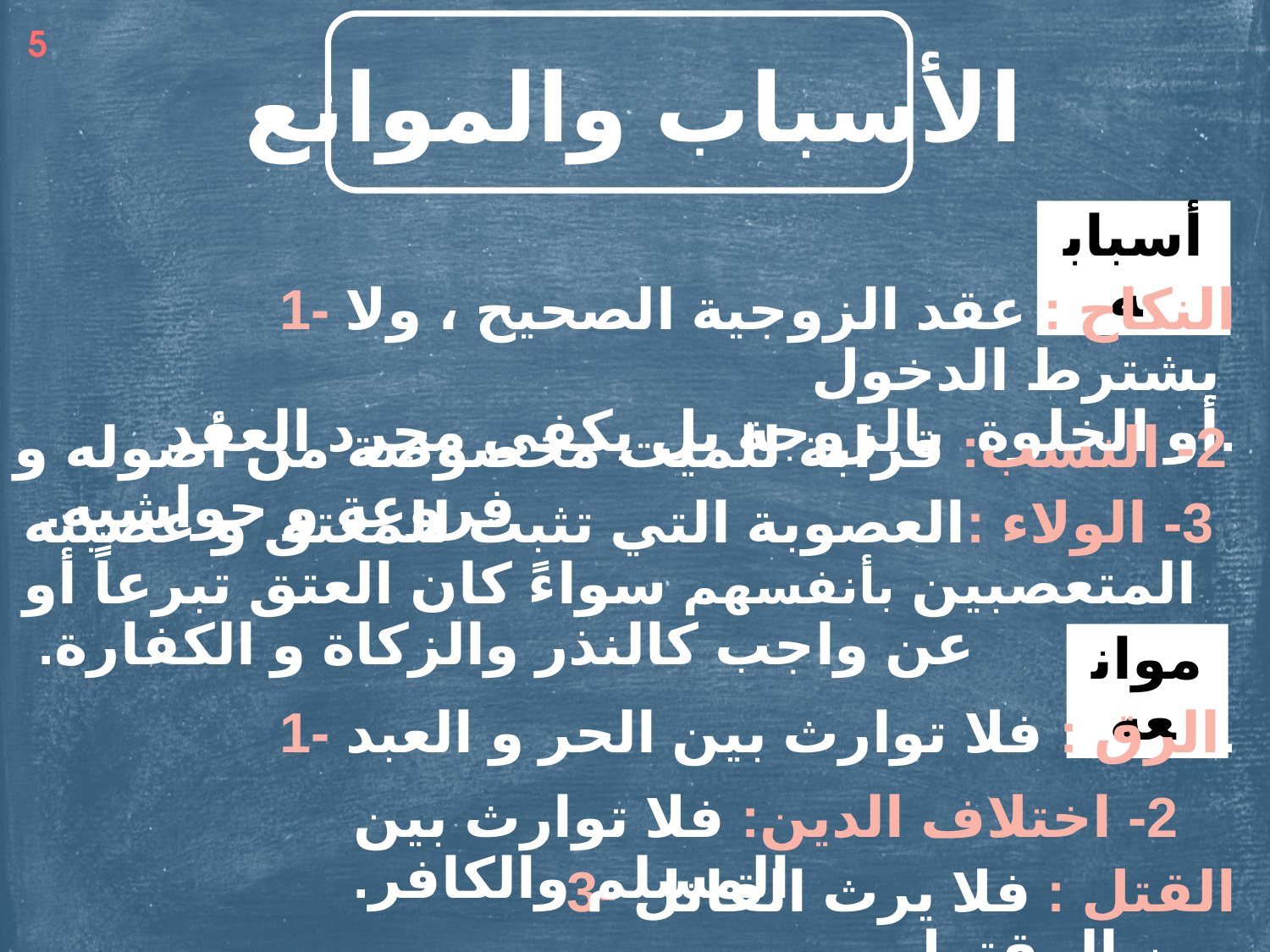

5

الأسباب والموانع
أسبابه
1- النكاح : عقد الزوجية الصحيح ، ولا يشترط الدخول
أو الخلوة  بالزوجة بل يكفي مجرد العقد.
2- النسب: قرابة للميت مخصوصة من أصوله و فروعة و حواشيه.
3- الولاء :العصوبة التي تثبت للمعتق و عصبته المتعصبين بأنفسهم سواءً كان العتق تبرعاً أو عن واجب كالنذر والزكاة و الكفارة.
موانعه
1- الرق : فلا توارث بين الحر و العبد.
2- اختلاف الدين: فلا توارث بين المسلم والكافر.
3- القتل : فلا يرث القاتل من المقتول.